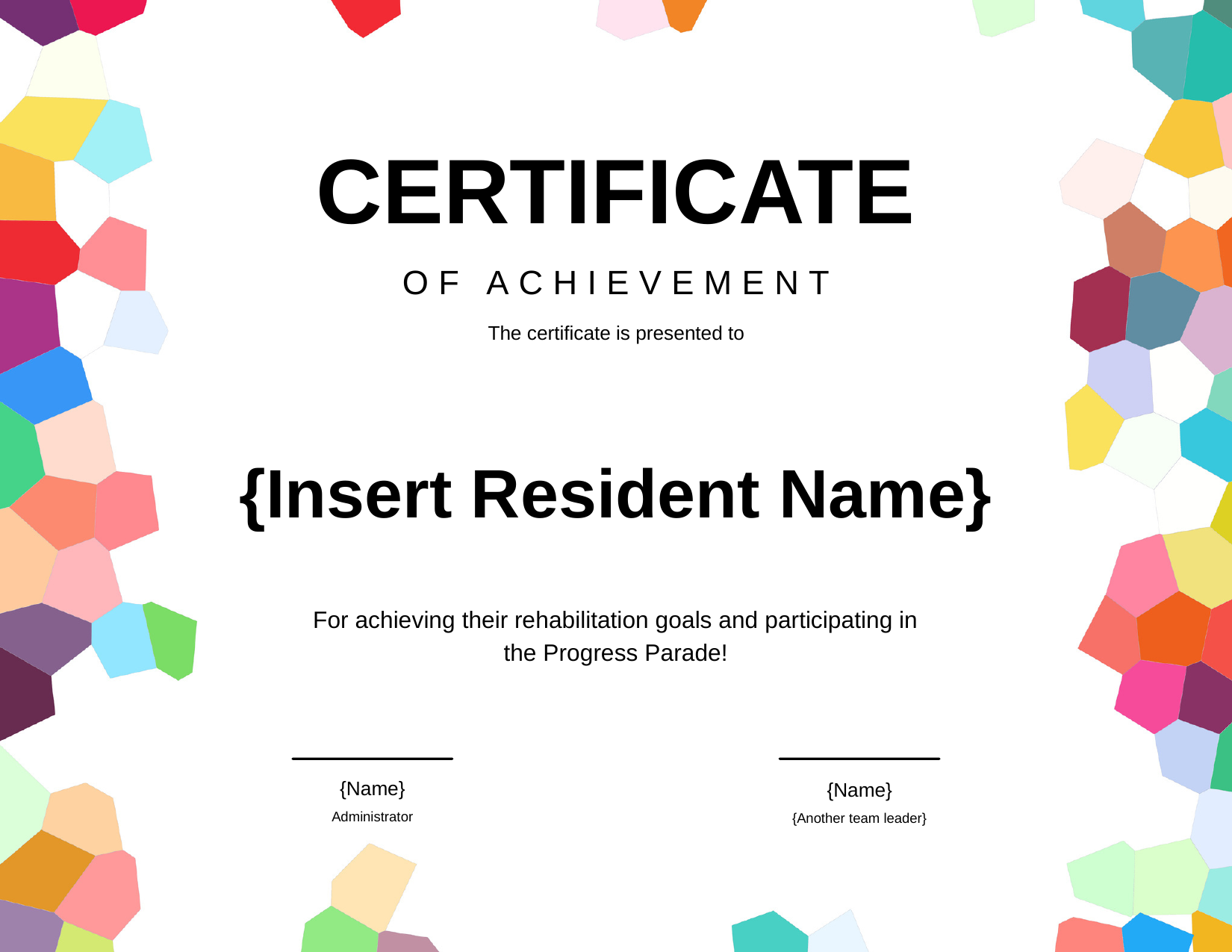

CERTIFICATE
OF ACHIEVEMENT
The certificate is presented to
{Insert Resident Name}
For achieving their rehabilitation goals and participating in the Progress Parade!

{Name}
{Name}
Administrator
{Another team leader}